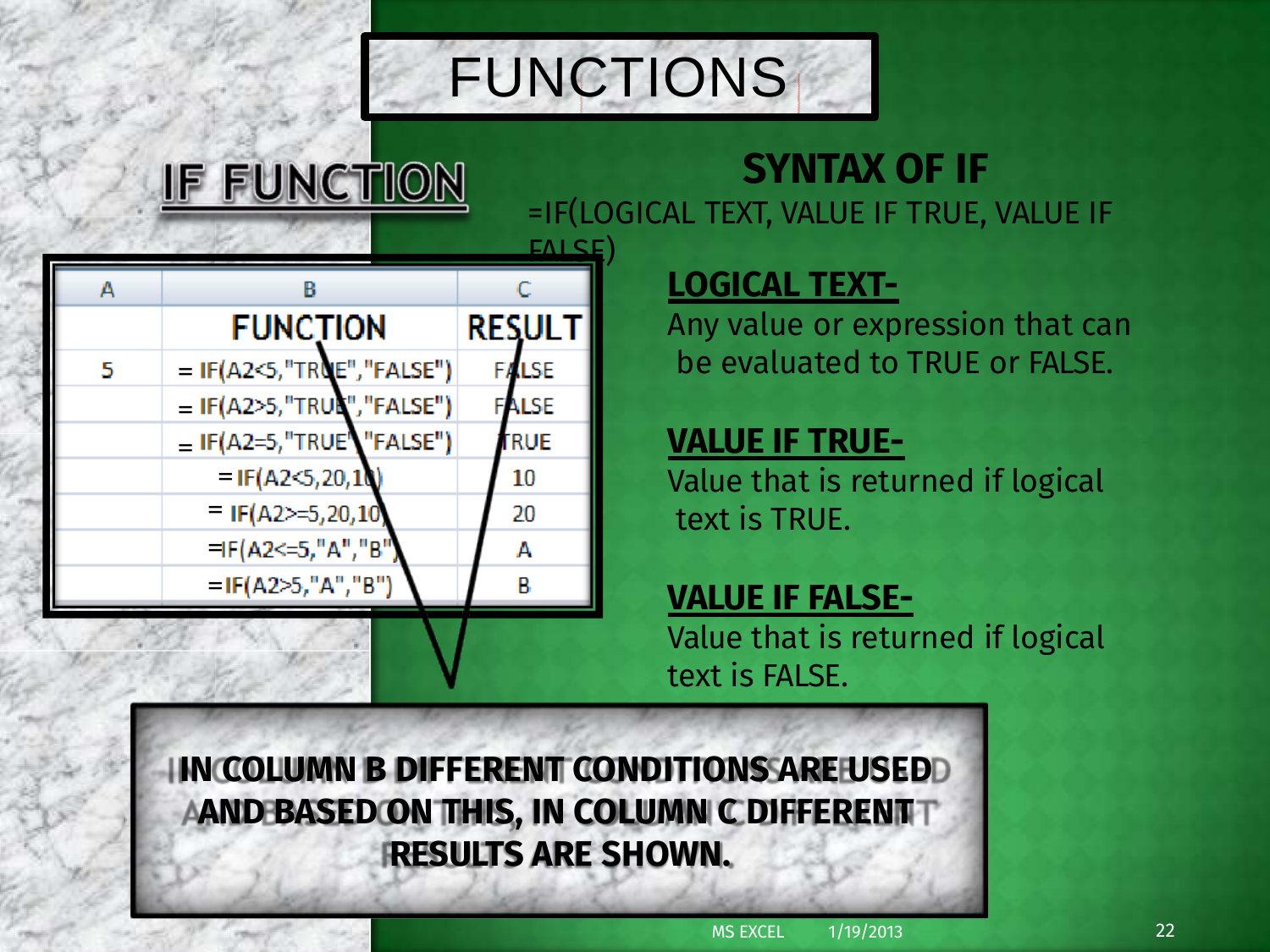

# FUNCTIONS

SYNTAX OF IF
=IF(LOGICAL TEXT, VALUE IF TRUE, VALUE IF FALSE)

LOGICAL TEXT-
Any value or expression that can  be evaluated to TRUE or FALSE.

=
=
=
VALUE IF TRUE-
Value that is returned if logical  text is TRUE.
=
=
=
=
VALUE IF FALSE-
Value that is returned if logical
text is FALSE.

IN COLUMN B DIFFERENT CONDITIONS ARE USED  AND BASED ON THIS, IN COLUMN C DIFFERENT  RESULTS ARE SHOWN.
22
1/19/2013
MS EXCEL